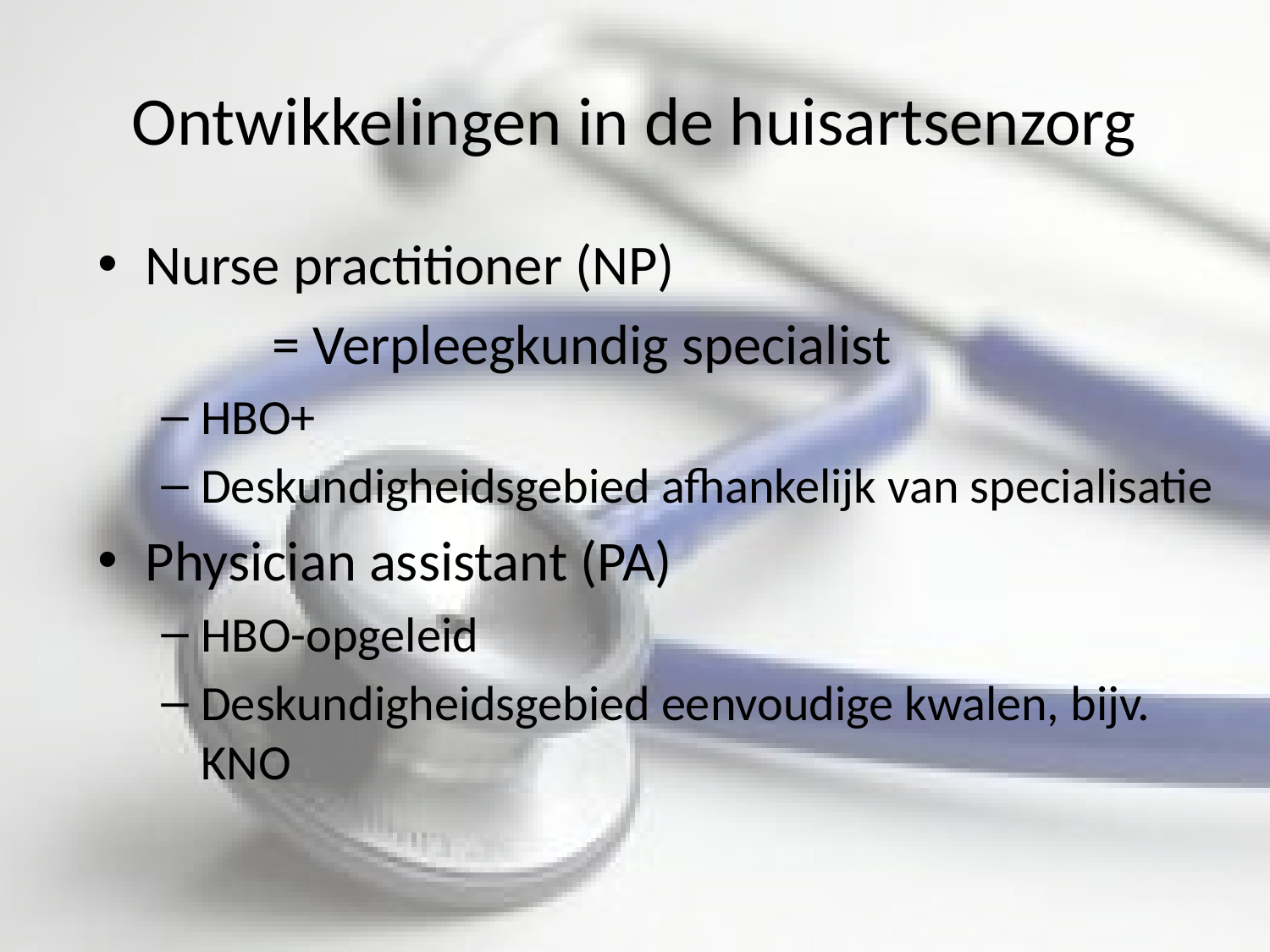

# Ontwikkelingen in de huisartsenzorg
Nurse practitioner (NP)
		= Verpleegkundig specialist
HBO+
Deskundigheidsgebied afhankelijk van specialisatie
Physician assistant (PA)
HBO-opgeleid
Deskundigheidsgebied eenvoudige kwalen, bijv. KNO